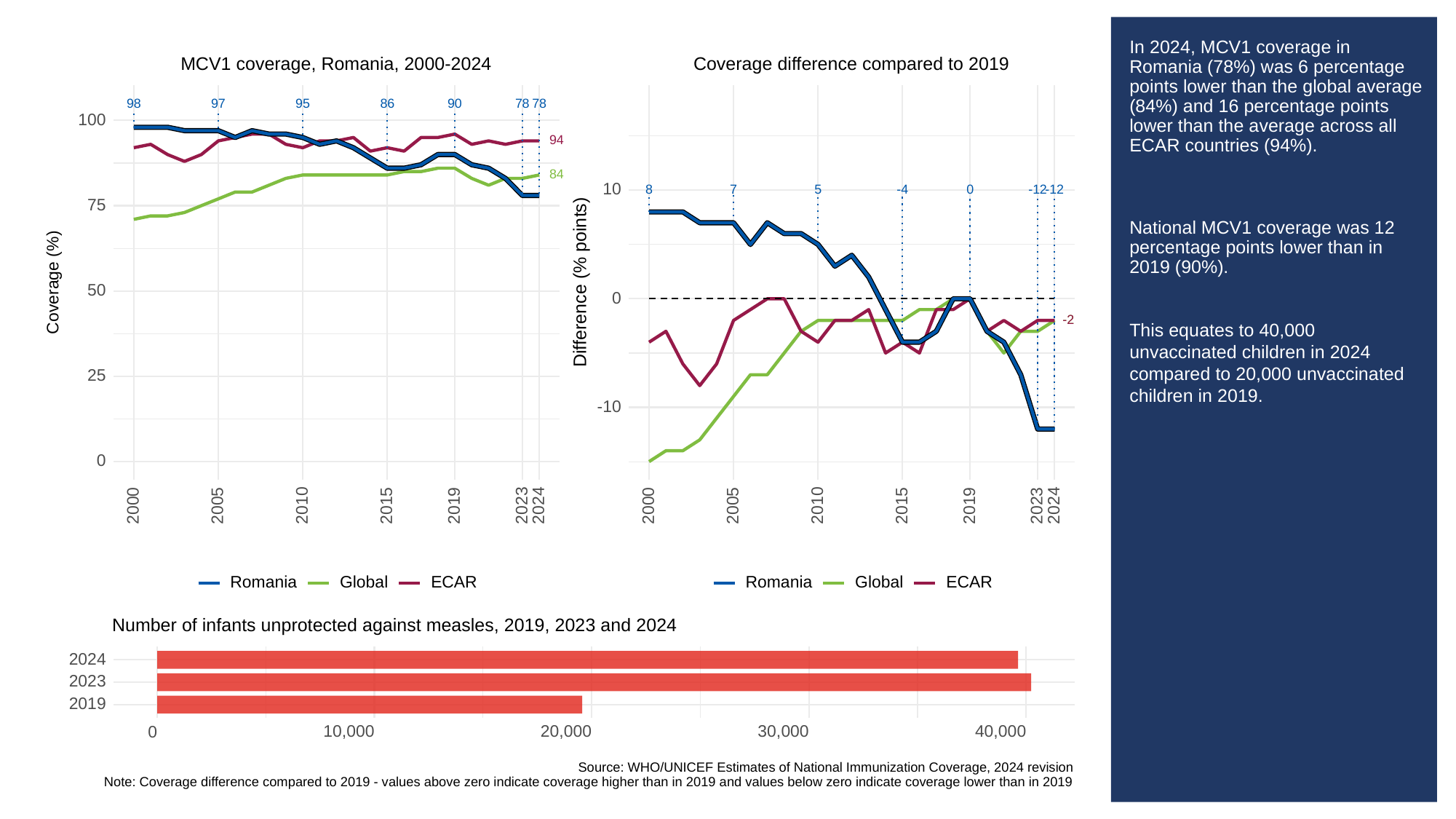

# In 2024, MCV1 coverage in Romania (78%) was 6 percentage points lower than the global average (84%) and 16 percentage points lower than the average across all ECAR countries (94%).

National MCV1 coverage was 12 percentage points lower than in 2019 (90%).

This equates to 40,000 unvaccinated children in 2024 compared to 20,000 unvaccinated children in 2019.

MCV1 coverage, Romania, 2000-2024
Coverage difference compared to 2019

98
97
95
86
90
78
78

100

94

84
10
8
0
-12
-12
5
-4
7

75

Difference (% points)
Coverage (%)
50

0

-2
-2

25

-10

0

2023
2023
2000
2005
2010
2015
2019
2024
2000
2005
2010
2015
2019
2024
Global
ECAR
Global
ECAR
Romania
Romania

Number of infants unprotected against measles, 2019, 2023 and 2024

2024

2023

2019

10,000
20,000
30,000
40,000
0
Source: WHO/UNICEF Estimates of National Immunization Coverage, 2024 revision
Note: Coverage difference compared to 2019 - values above zero indicate coverage higher than in 2019 and values below zero indicate coverage lower than in 2019